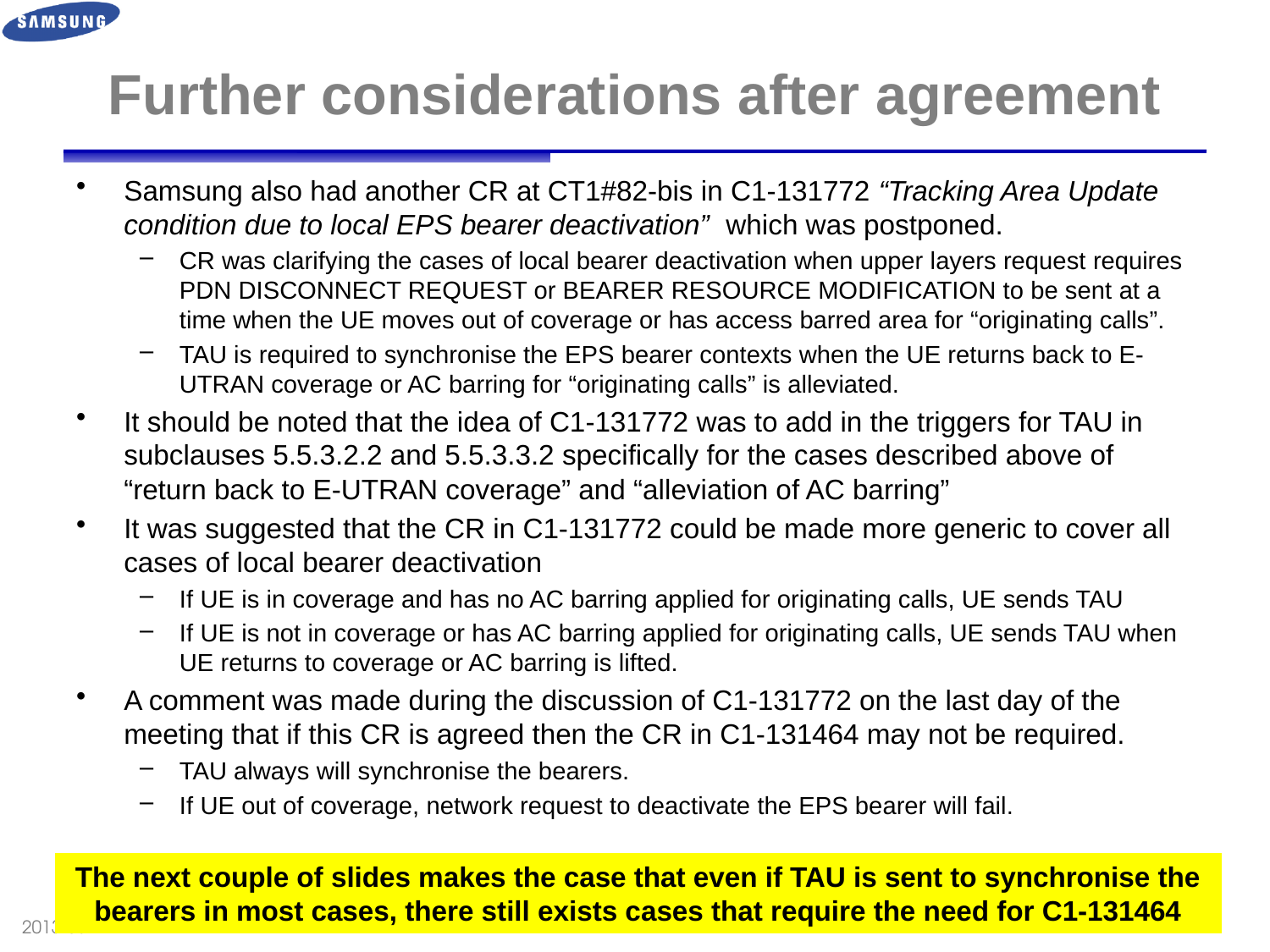

# Further considerations after agreement
Samsung also had another CR at CT1#82-bis in C1-131772 “Tracking Area Update condition due to local EPS bearer deactivation”  which was postponed.
CR was clarifying the cases of local bearer deactivation when upper layers request requires PDN DISCONNECT REQUEST or BEARER RESOURCE MODIFICATION to be sent at a time when the UE moves out of coverage or has access barred area for “originating calls”.
TAU is required to synchronise the EPS bearer contexts when the UE returns back to E-UTRAN coverage or AC barring for “originating calls” is alleviated.
It should be noted that the idea of C1-131772 was to add in the triggers for TAU in subclauses 5.5.3.2.2 and 5.5.3.3.2 specifically for the cases described above of “return back to E-UTRAN coverage” and “alleviation of AC barring”
It was suggested that the CR in C1-131772 could be made more generic to cover all cases of local bearer deactivation
If UE is in coverage and has no AC barring applied for originating calls, UE sends TAU
If UE is not in coverage or has AC barring applied for originating calls, UE sends TAU when UE returns to coverage or AC barring is lifted.
A comment was made during the discussion of C1-131772 on the last day of the meeting that if this CR is agreed then the CR in C1-131464 may not be required.
TAU always will synchronise the bearers.
If UE out of coverage, network request to deactivate the EPS bearer will fail.

The next couple of slides makes the case that even if TAU is sent to synchronise the bearers in most cases, there still exists cases that require the need for C1-131464
3